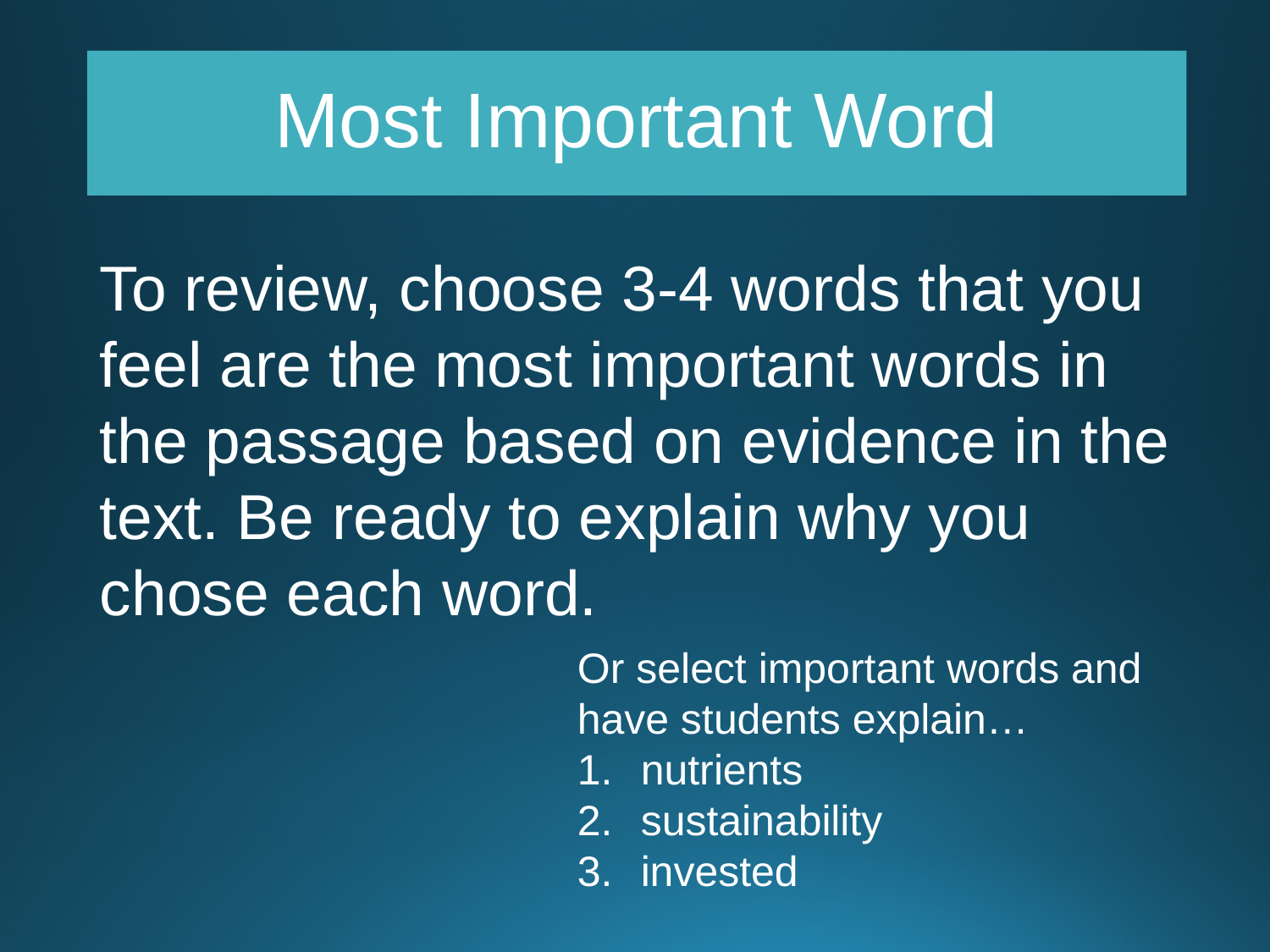

# Most Important Word
To review, choose 3-4 words that you feel are the most important words in the passage based on evidence in the text. Be ready to explain why you chose each word.
Or select important words and have students explain…
nutrients
sustainability
invested